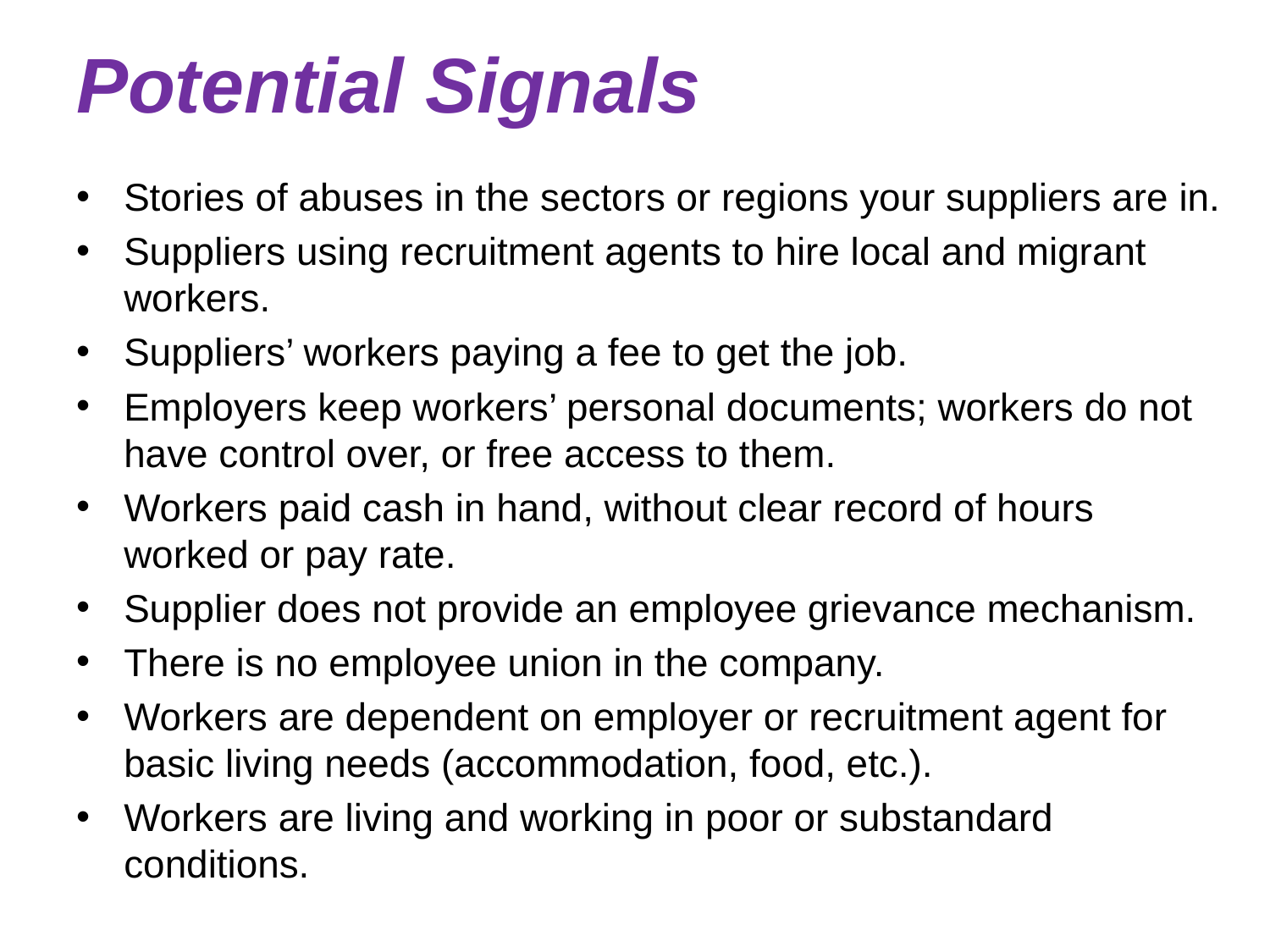

# Potential Signals
Stories of abuses in the sectors or regions your suppliers are in.
Suppliers using recruitment agents to hire local and migrant workers.
Suppliers’ workers paying a fee to get the job.
Employers keep workers’ personal documents; workers do not have control over, or free access to them.
Workers paid cash in hand, without clear record of hours worked or pay rate.
Supplier does not provide an employee grievance mechanism.
There is no employee union in the company.
Workers are dependent on employer or recruitment agent for basic living needs (accommodation, food, etc.).
Workers are living and working in poor or substandard conditions.